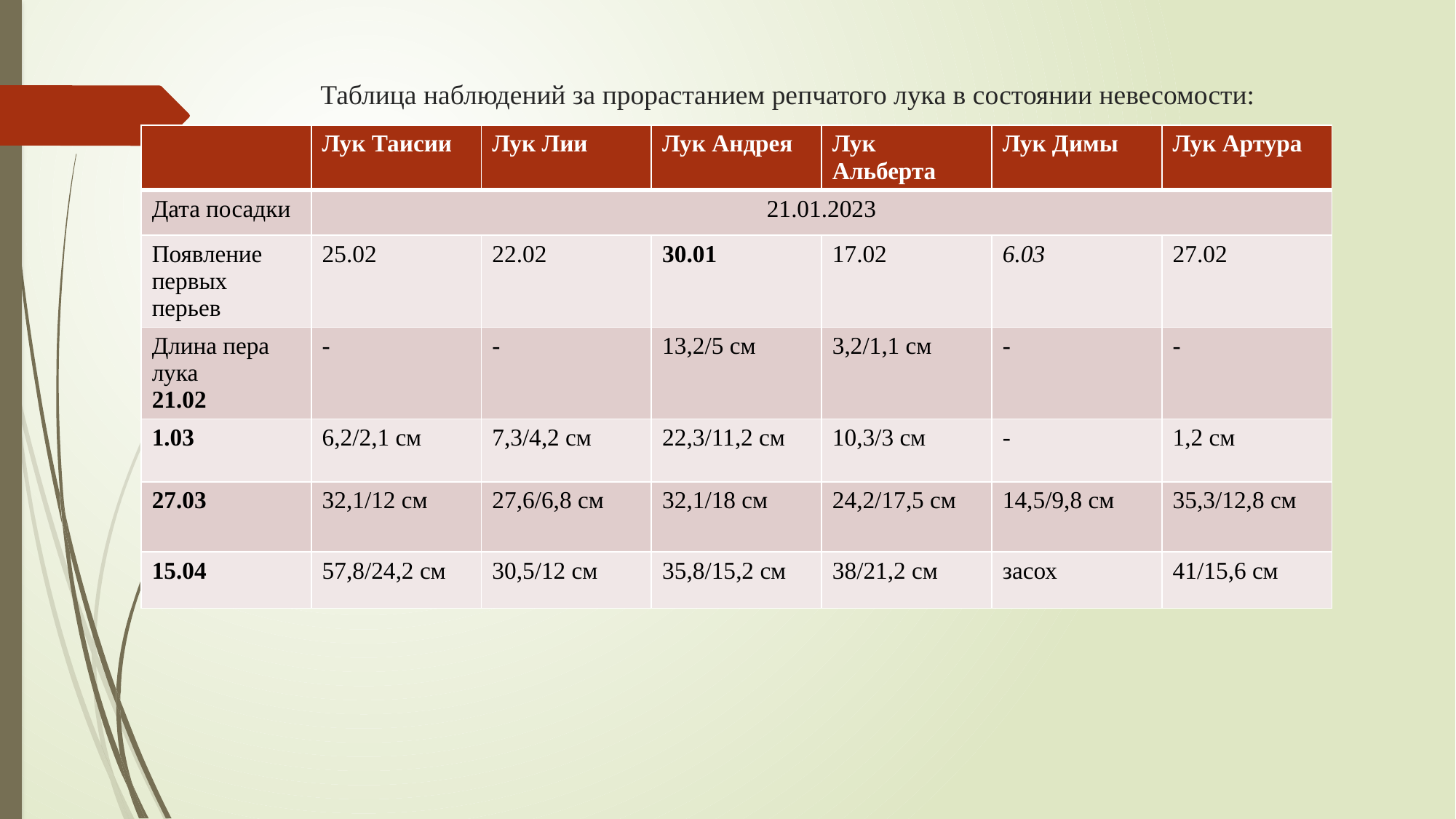

# Таблица наблюдений за прорастанием репчатого лука в состоянии невесомости:
|  | Лук Таисии | Лук Лии | Лук Андрея | Лук Альберта | Лук Димы | Лук Артура |
| --- | --- | --- | --- | --- | --- | --- |
| Дата посадки | 21.01.2023 |  |  |  |  |  |
| Появление первых перьев | 25.02 | 22.02 | 30.01 | 17.02 | 6.03 | 27.02 |
| Длина пера лука 21.02 | - | - | 13,2/5 см | 3,2/1,1 см | - | - |
| 1.03 | 6,2/2,1 см | 7,3/4,2 см | 22,3/11,2 см | 10,3/3 см | - | 1,2 см |
| 27.03 | 32,1/12 см | 27,6/6,8 см | 32,1/18 см | 24,2/17,5 см | 14,5/9,8 см | 35,3/12,8 см |
| 15.04 | 57,8/24,2 см | 30,5/12 см | 35,8/15,2 см | 38/21,2 см | засох | 41/15,6 см |